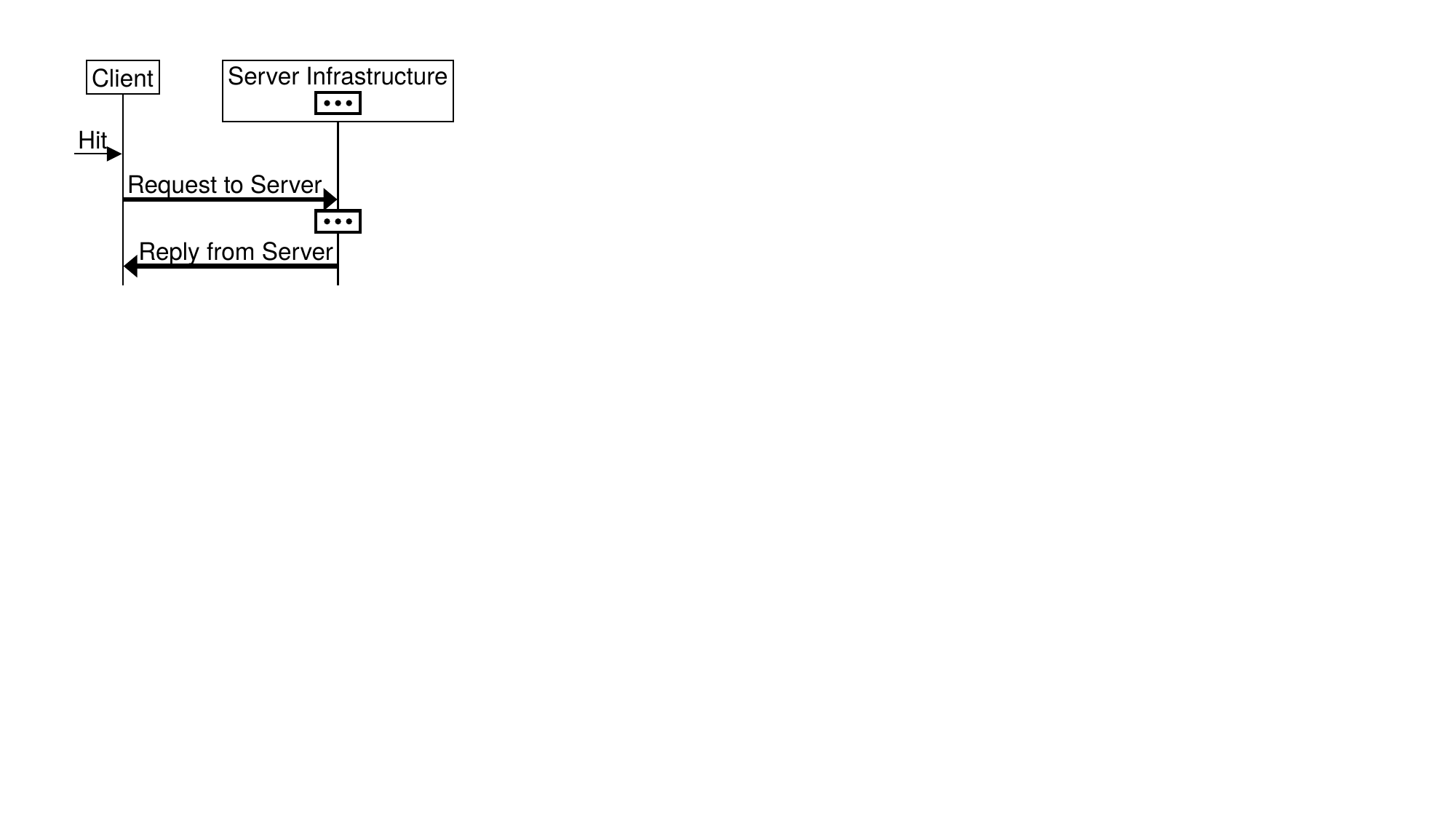

Client
Server Infrastructure

Hit
Request to Server

Reply from Server